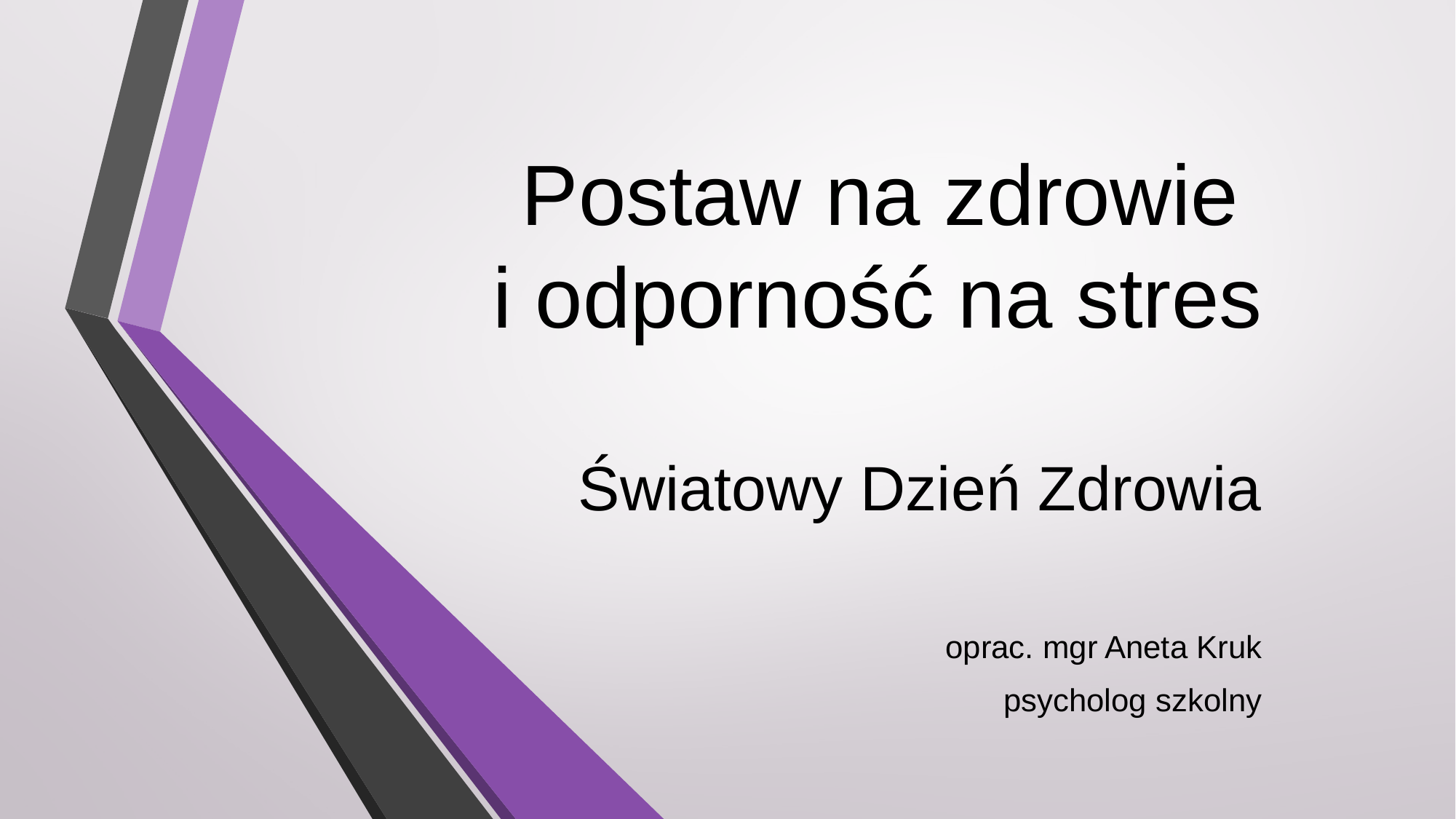

# Postaw na zdrowie i odporność na stres Światowy Dzień Zdrowia

oprac. mgr Aneta Kruk
psycholog szkolny